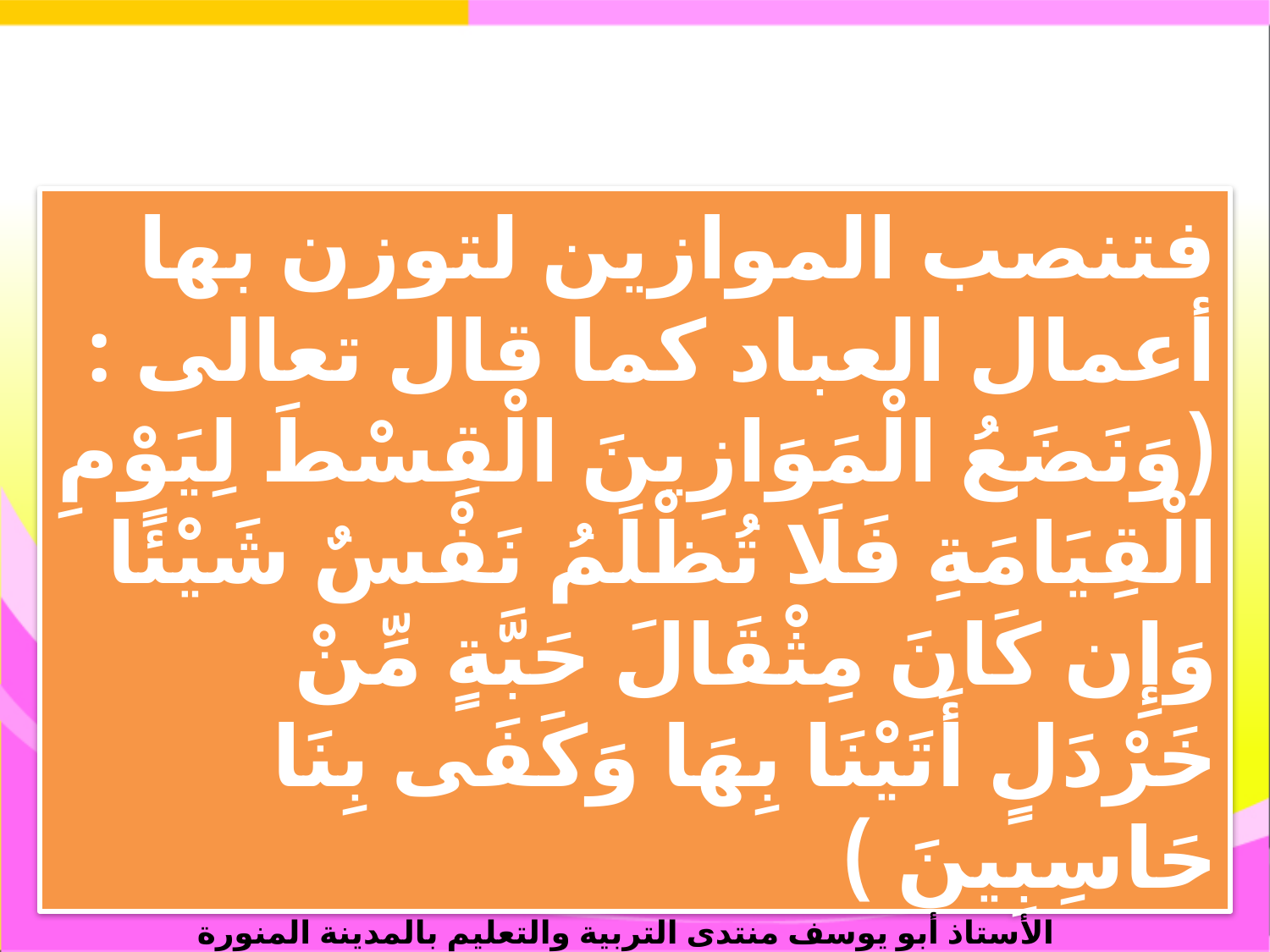

فتنصب الموازين لتوزن بها أعمال العباد كما قال تعالى : (وَنَضَعُ الْمَوَازِينَ الْقِسْطَ لِيَوْمِ الْقِيَامَةِ فَلَا تُظْلَمُ نَفْسٌ شَيْئًا وَإِن كَانَ مِثْقَالَ حَبَّةٍ مِّنْ خَرْدَلٍ أَتَيْنَا بِهَا وَكَفَى بِنَا حَاسِبِينَ )
الأستاذ أبو يوسف منتدى التربية والتعليم بالمدينة المنورة